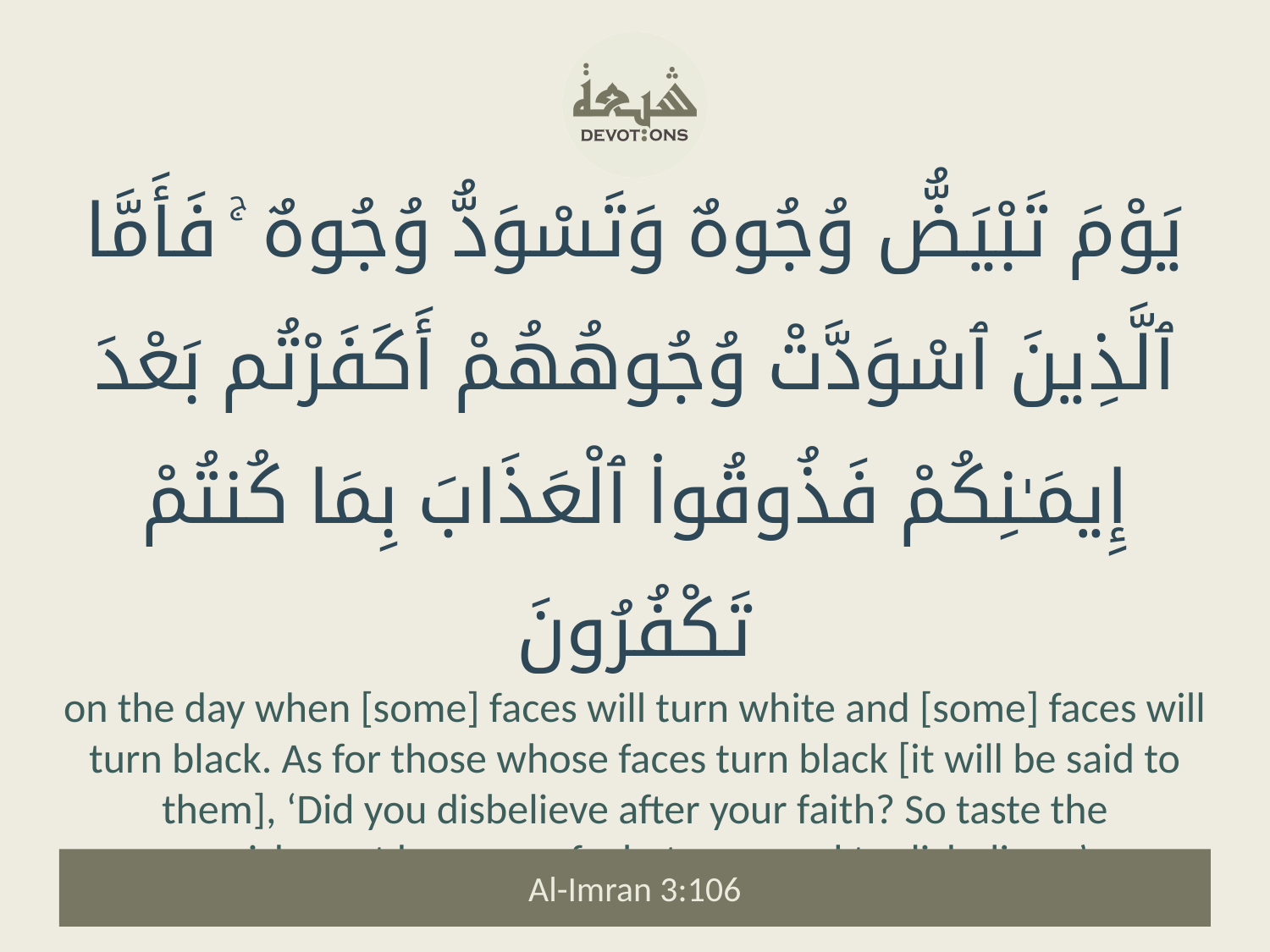

يَوْمَ تَبْيَضُّ وُجُوهٌ وَتَسْوَدُّ وُجُوهٌ ۚ فَأَمَّا ٱلَّذِينَ ٱسْوَدَّتْ وُجُوهُهُمْ أَكَفَرْتُم بَعْدَ إِيمَـٰنِكُمْ فَذُوقُوا۟ ٱلْعَذَابَ بِمَا كُنتُمْ تَكْفُرُونَ
on the day when [some] faces will turn white and [some] faces will turn black. As for those whose faces turn black [it will be said to them], ‘Did you disbelieve after your faith? So taste the punishment because of what you used to disbelieve.’
Al-Imran 3:106